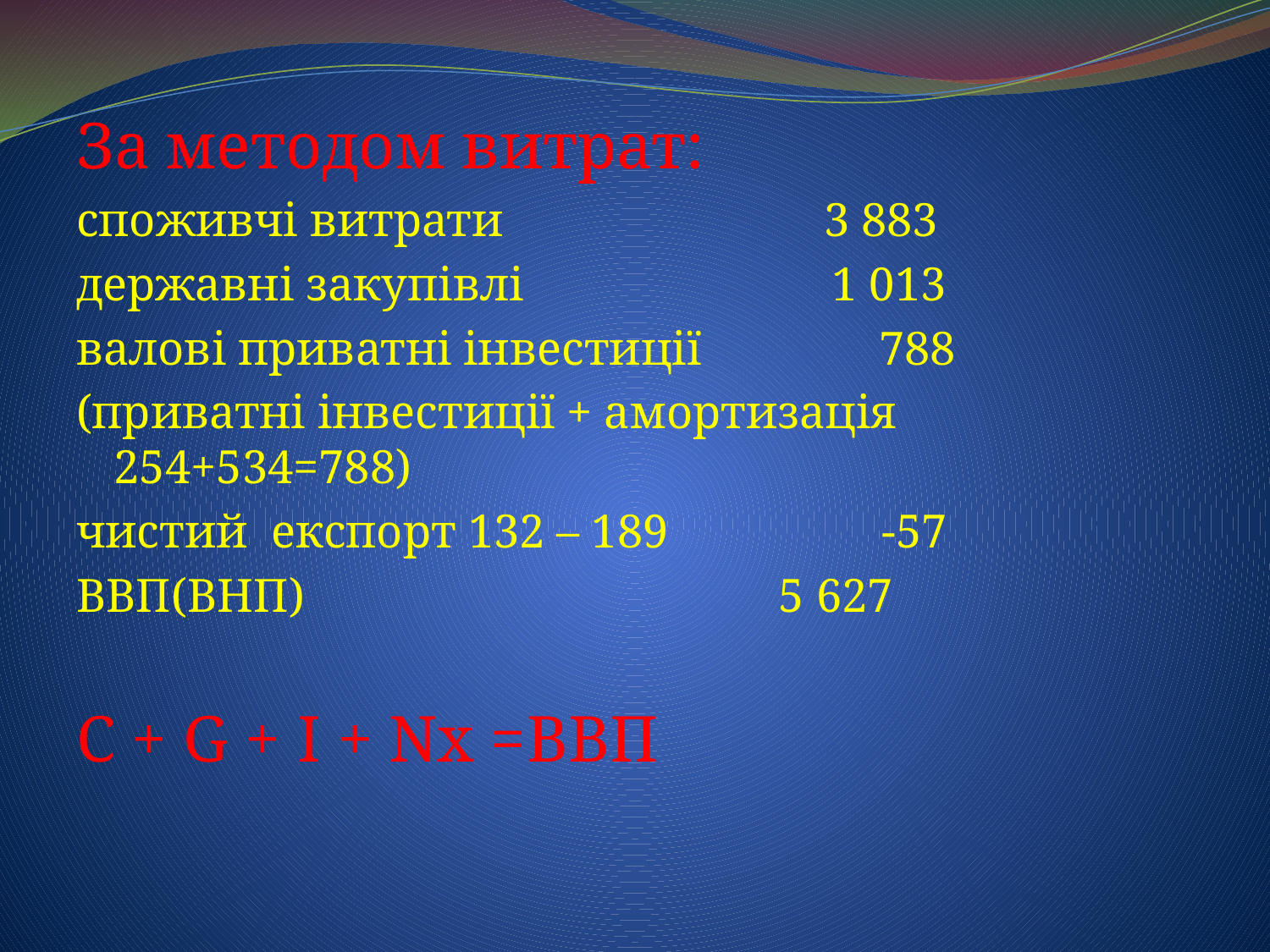

За методом витрат:
споживчі витрати                           3 883
державні закупівлі                          1 013
валові приватні інвестиції               788
(приватні інвестиції + амортизація 254+534=788)
чистий  експорт 132 – 189                  -57
ВВП(ВНП)                                        5 627

C + G + I + Nx =ВВП